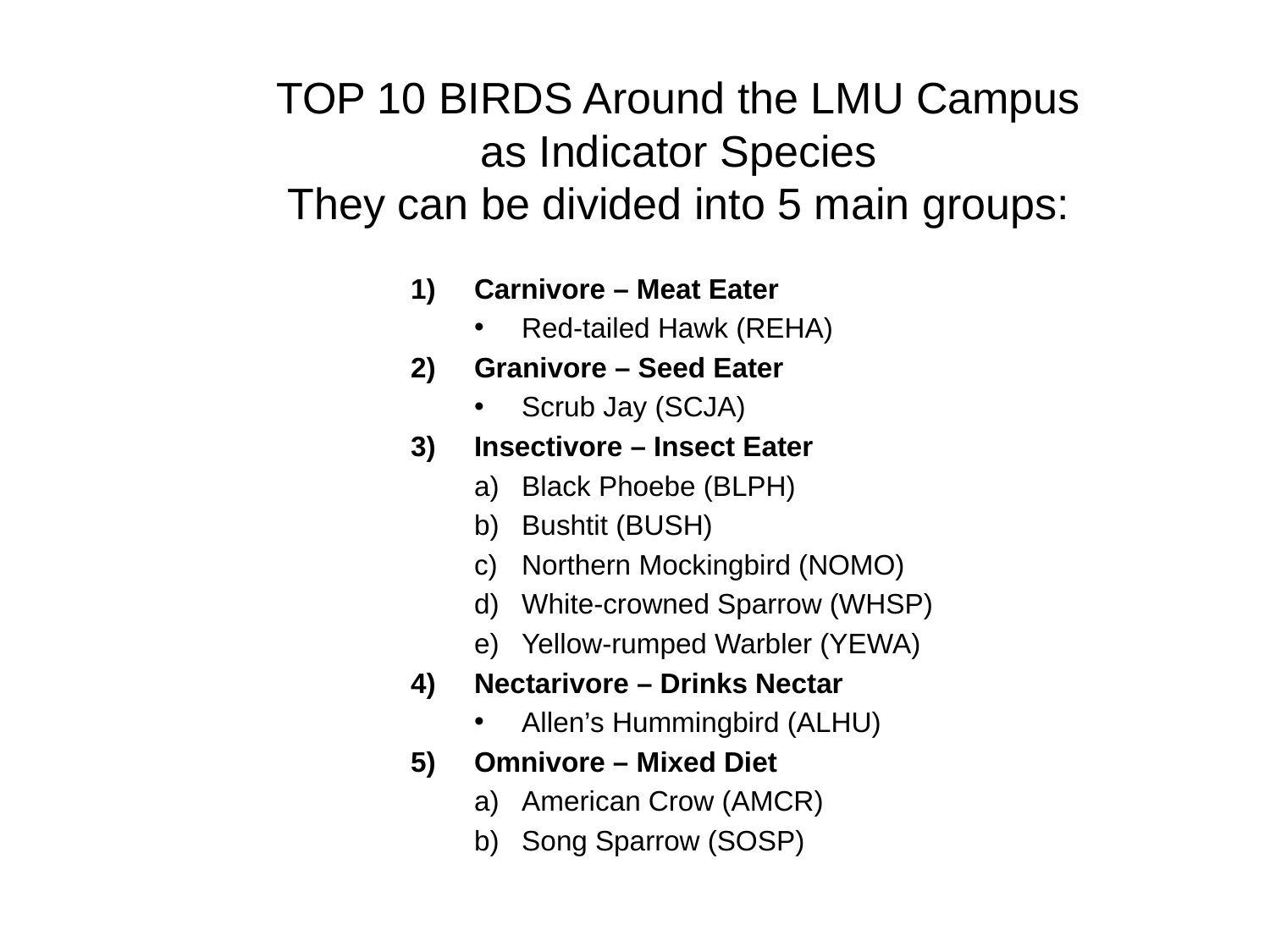

TOP 10 BIRDS Around the LMU Campus
as Indicator Species
They can be divided into 5 main groups:
Carnivore – Meat Eater
Red-tailed Hawk (REHA)
Granivore – Seed Eater
Scrub Jay (SCJA)
Insectivore – Insect Eater
Black Phoebe (BLPH)
Bushtit (BUSH)
Northern Mockingbird (NOMO)
White-crowned Sparrow (WHSP)
Yellow-rumped Warbler (YEWA)
Nectarivore – Drinks Nectar
Allen’s Hummingbird (ALHU)
Omnivore – Mixed Diet
American Crow (AMCR)
Song Sparrow (SOSP)